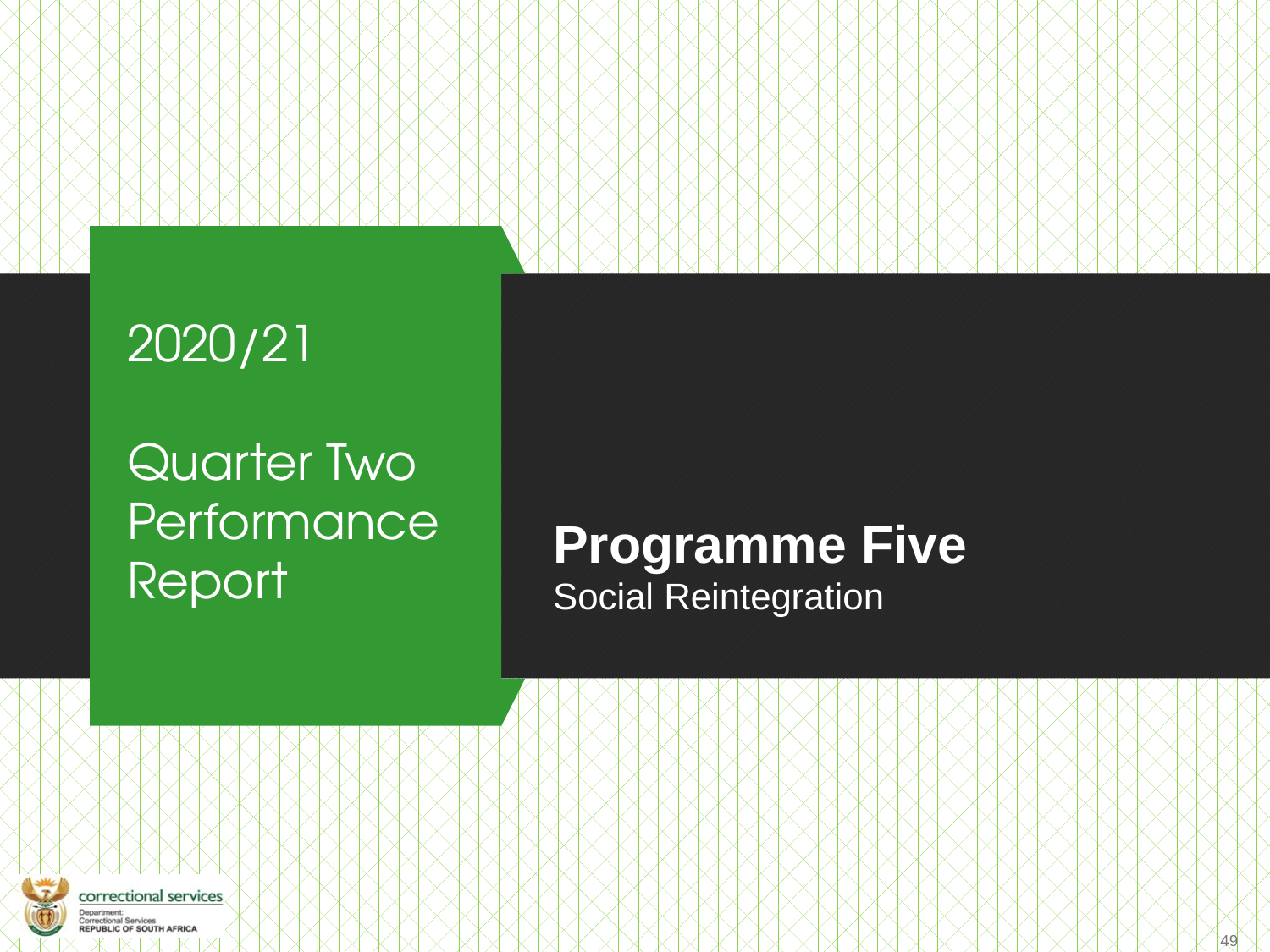

2020/21

Quarter Two Performance Report
Programme Five
Social Reintegration